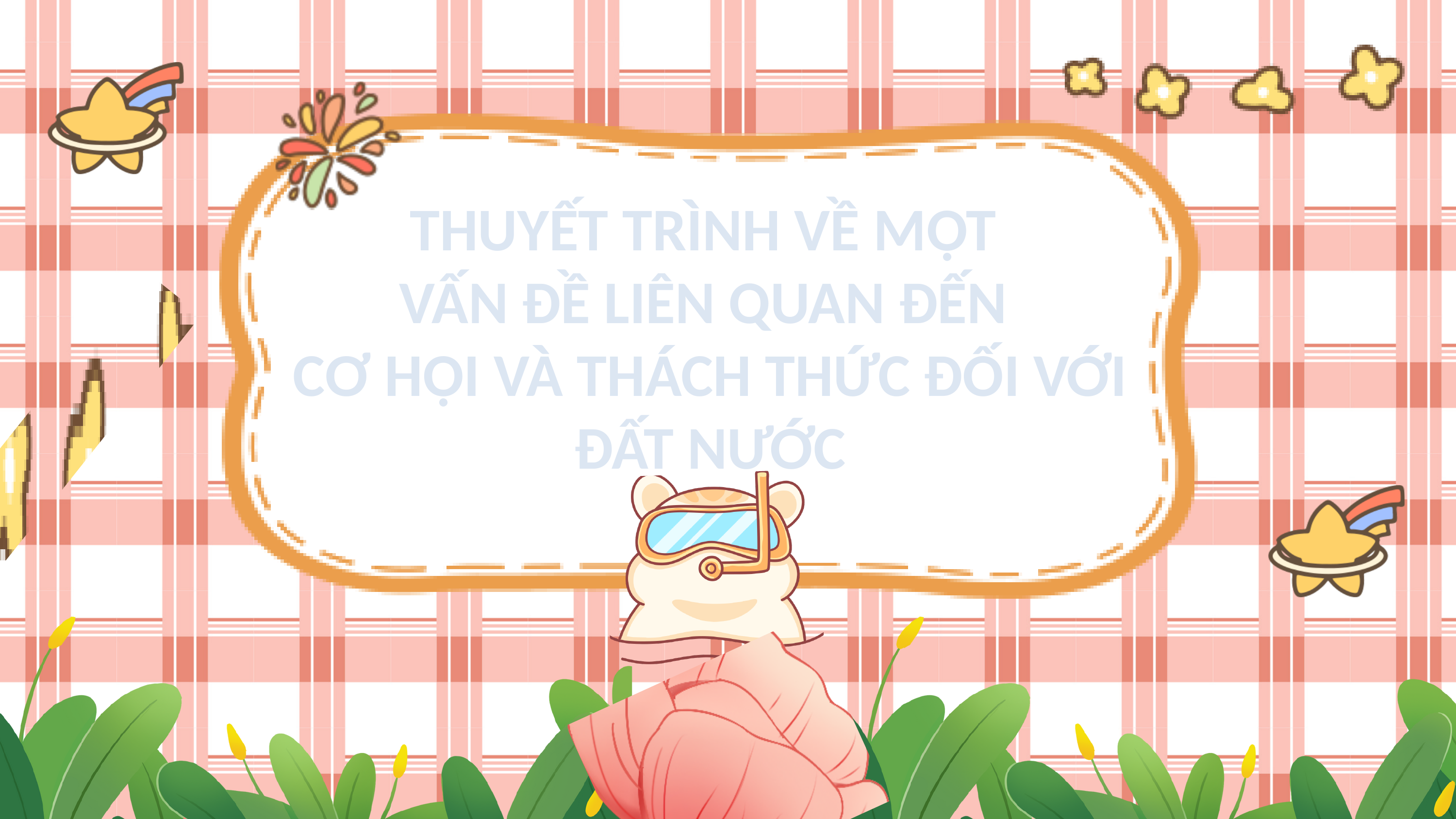

THUYẾT TRÌNH VỀ MỘT
VẤN ĐỀ LIÊN QUAN ĐẾN
CƠ HỘI VÀ THÁCH THỨC ĐỐI VỚI ĐẤT NƯỚC